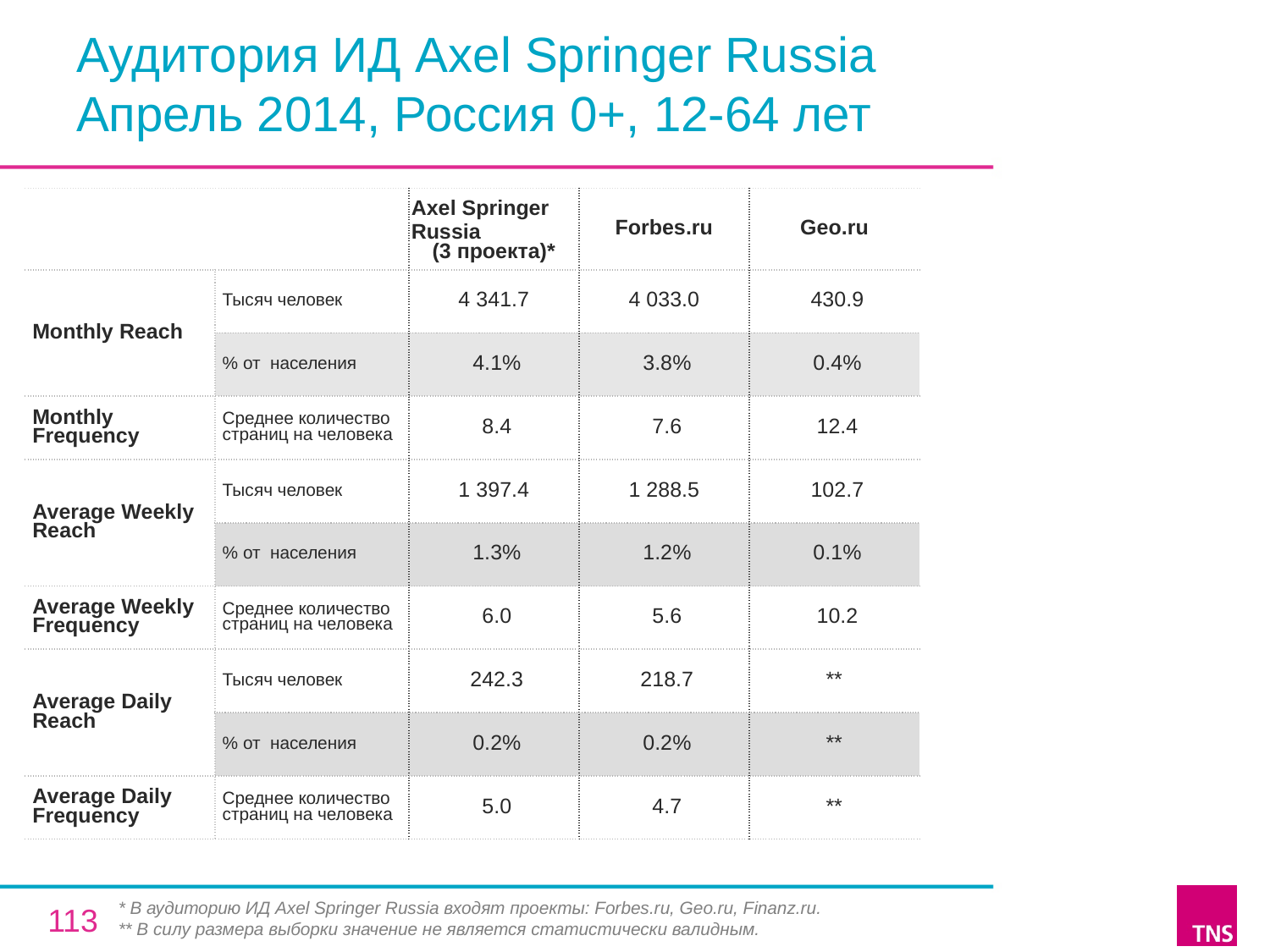

# Аудитория ИД Axel Springer Russia Апрель 2014, Россия 0+, 12-64 лет
|  |  | Axel Springer Russia (3 проекта)\* | Forbes.ru | Geo.ru |
| --- | --- | --- | --- | --- |
| Monthly Reach | Тысяч человек | 4 341.7 | 4 033.0 | 430.9 |
|  | % от населения | 4.1% | 3.8% | 0.4% |
| Monthly Frequency | Среднее количество страниц на человека | 8.4 | 7.6 | 12.4 |
| Average Weekly Reach | Тысяч человек | 1 397.4 | 1 288.5 | 102.7 |
|  | % от населения | 1.3% | 1.2% | 0.1% |
| Average Weekly Frequency | Среднее количество страниц на человека | 6.0 | 5.6 | 10.2 |
| Average Daily Reach | Тысяч человек | 242.3 | 218.7 | \*\* |
|  | % от населения | 0.2% | 0.2% | \*\* |
| Average Daily Frequency | Среднее количество страниц на человека | 5.0 | 4.7 | \*\* |
* В аудиторию ИД Axel Springer Russia входят проекты: Forbes.ru, Geo.ru, Finanz.ru.
** В силу размера выборки значение не является статистически валидным.
113